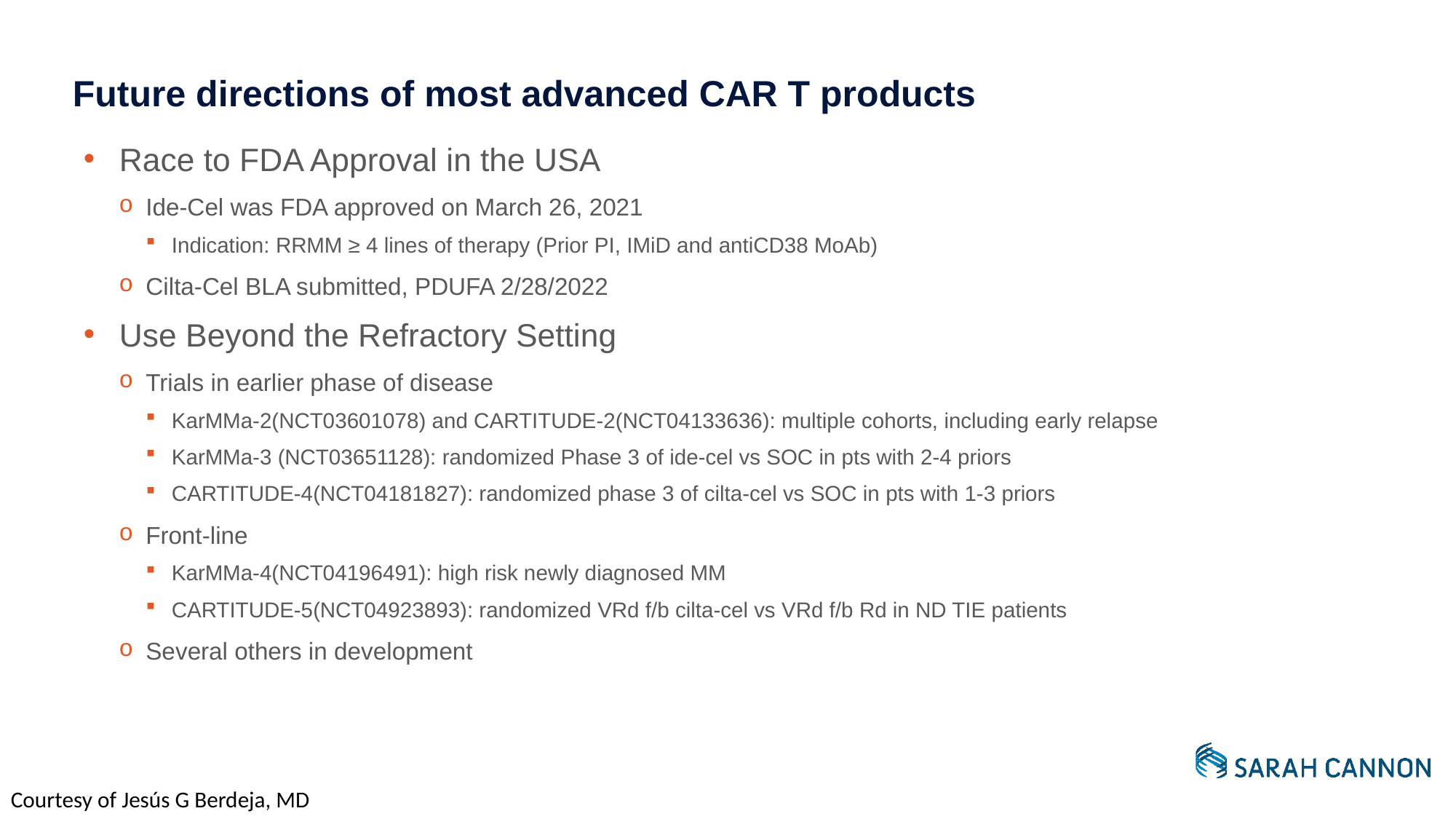

# Future directions of most advanced CAR T products
Race to FDA Approval in the USA
Ide-Cel was FDA approved on March 26, 2021
Indication: RRMM ≥ 4 lines of therapy (Prior PI, IMiD and antiCD38 MoAb)
Cilta-Cel BLA submitted, PDUFA 2/28/2022
Use Beyond the Refractory Setting
Trials in earlier phase of disease
KarMMa-2(NCT03601078) and CARTITUDE-2(NCT04133636): multiple cohorts, including early relapse
KarMMa-3 (NCT03651128): randomized Phase 3 of ide-cel vs SOC in pts with 2-4 priors
CARTITUDE-4(NCT04181827): randomized phase 3 of cilta-cel vs SOC in pts with 1-3 priors
Front-line
KarMMa-4(NCT04196491): high risk newly diagnosed MM
CARTITUDE-5(NCT04923893): randomized VRd f/b cilta-cel vs VRd f/b Rd in ND TIE patients
Several others in development

Courtesy of Jesús G Berdeja, MD